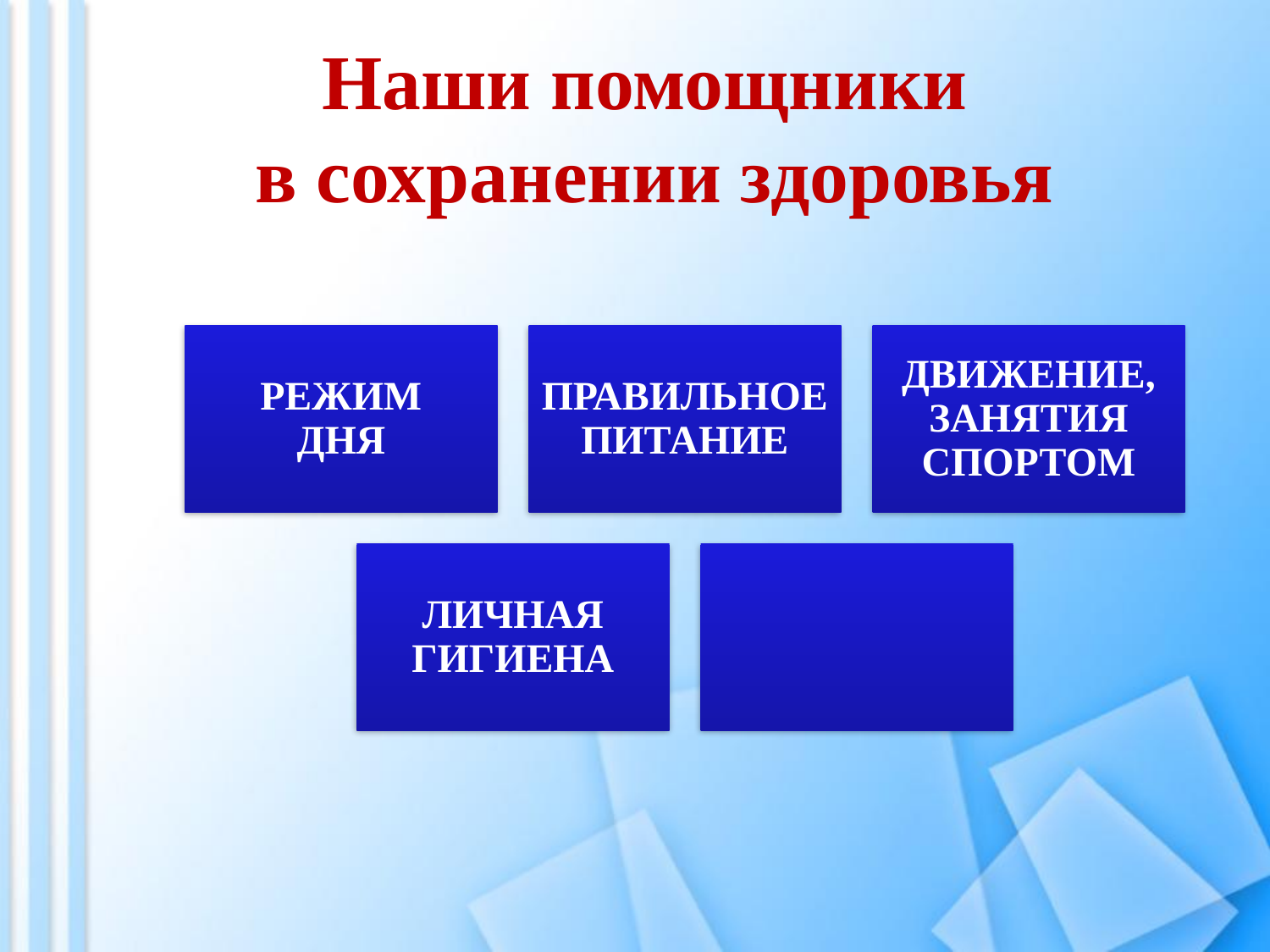

# Наши помощники в сохранении здоровья
РЕЖИМ
ДНЯ
ПРАВИЛЬНОЕ
ПИТАНИЕ
ДВИЖЕНИЕ,
ЗАНЯТИЯ СПОРТОМ
ЛИЧНАЯ ГИГИЕНА